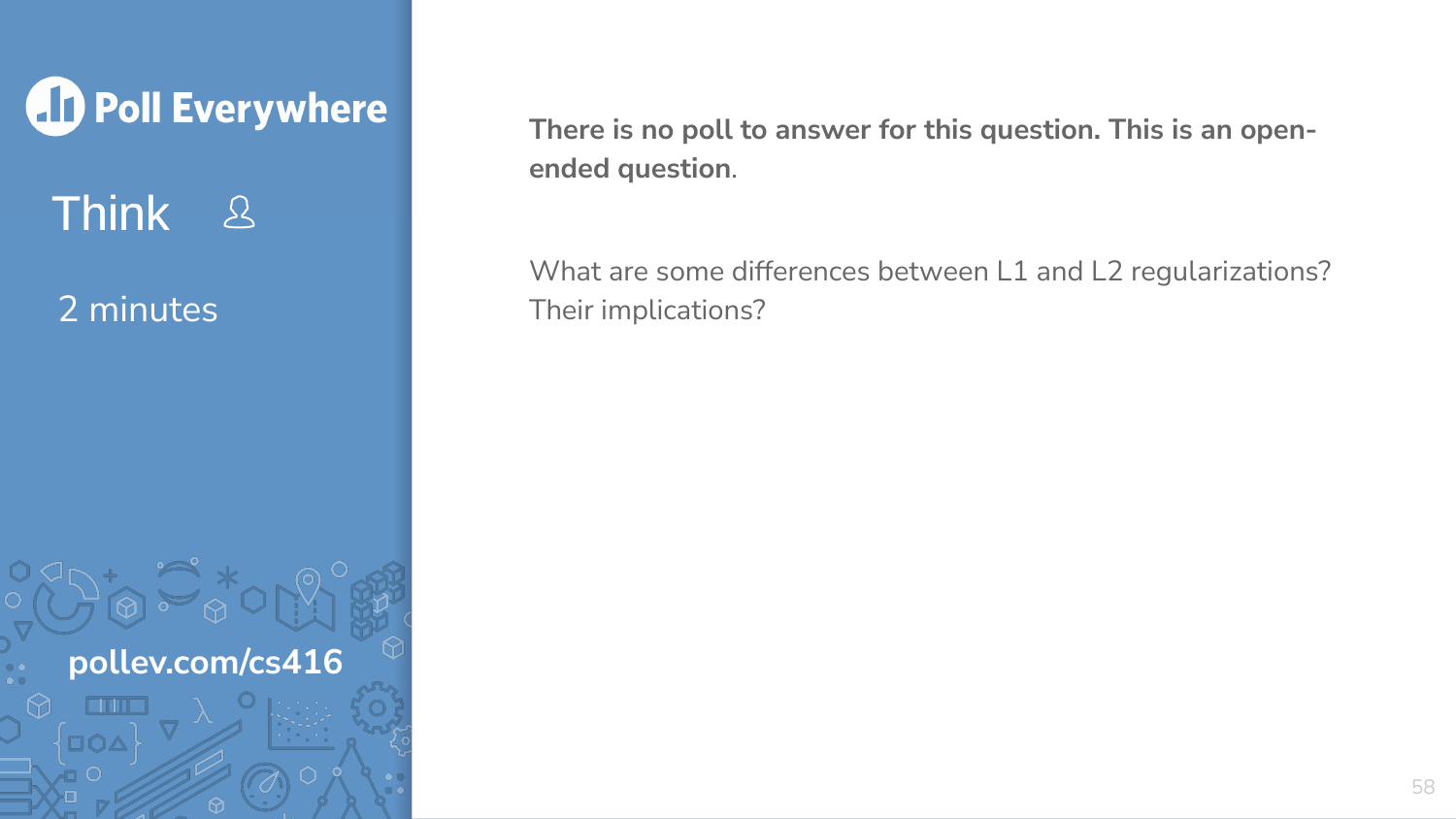

There is no poll to answer for this question. This is an open-ended question.

What are some differences between L1 and L2 regularizations? Their implications?
# 2 minutes
58